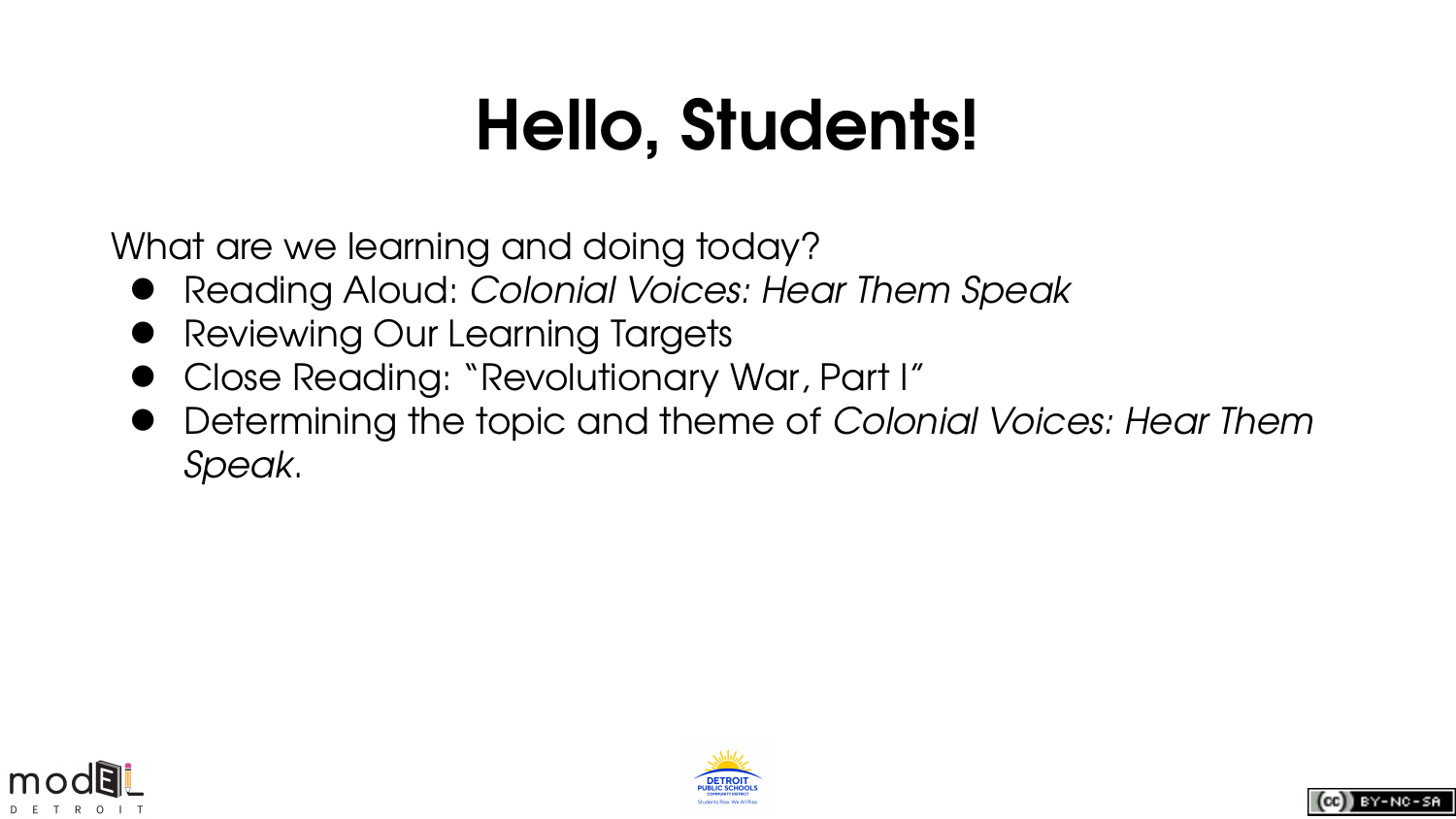

# Hello, Students!
What are we learning and doing today?
Reading Aloud: Colonial Voices: Hear Them Speak
Reviewing Our Learning Targets
Close Reading: “Revolutionary War, Part I”
Determining the topic and theme of Colonial Voices: Hear Them Speak.